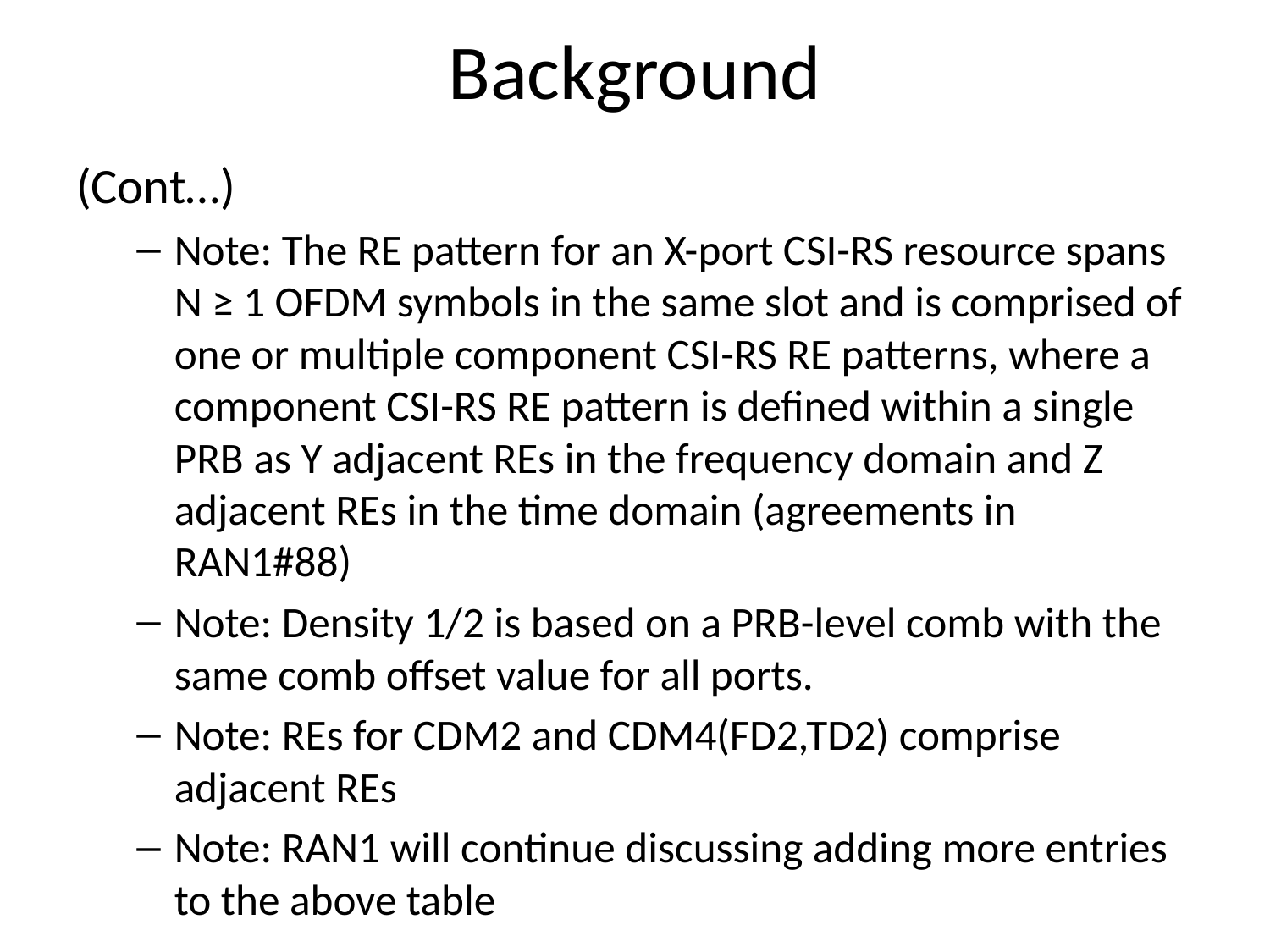

# Background
(Cont…)
Note: The RE pattern for an X-port CSI-RS resource spans N ≥ 1 OFDM symbols in the same slot and is comprised of one or multiple component CSI-RS RE patterns, where a component CSI-RS RE pattern is defined within a single PRB as Y adjacent REs in the frequency domain and Z adjacent REs in the time domain (agreements in RAN1#88)
Note: Density 1/2 is based on a PRB-level comb with the same comb offset value for all ports.
Note: REs for CDM2 and CDM4(FD2,TD2) comprise adjacent REs
Note: RAN1 will continue discussing adding more entries to the above table